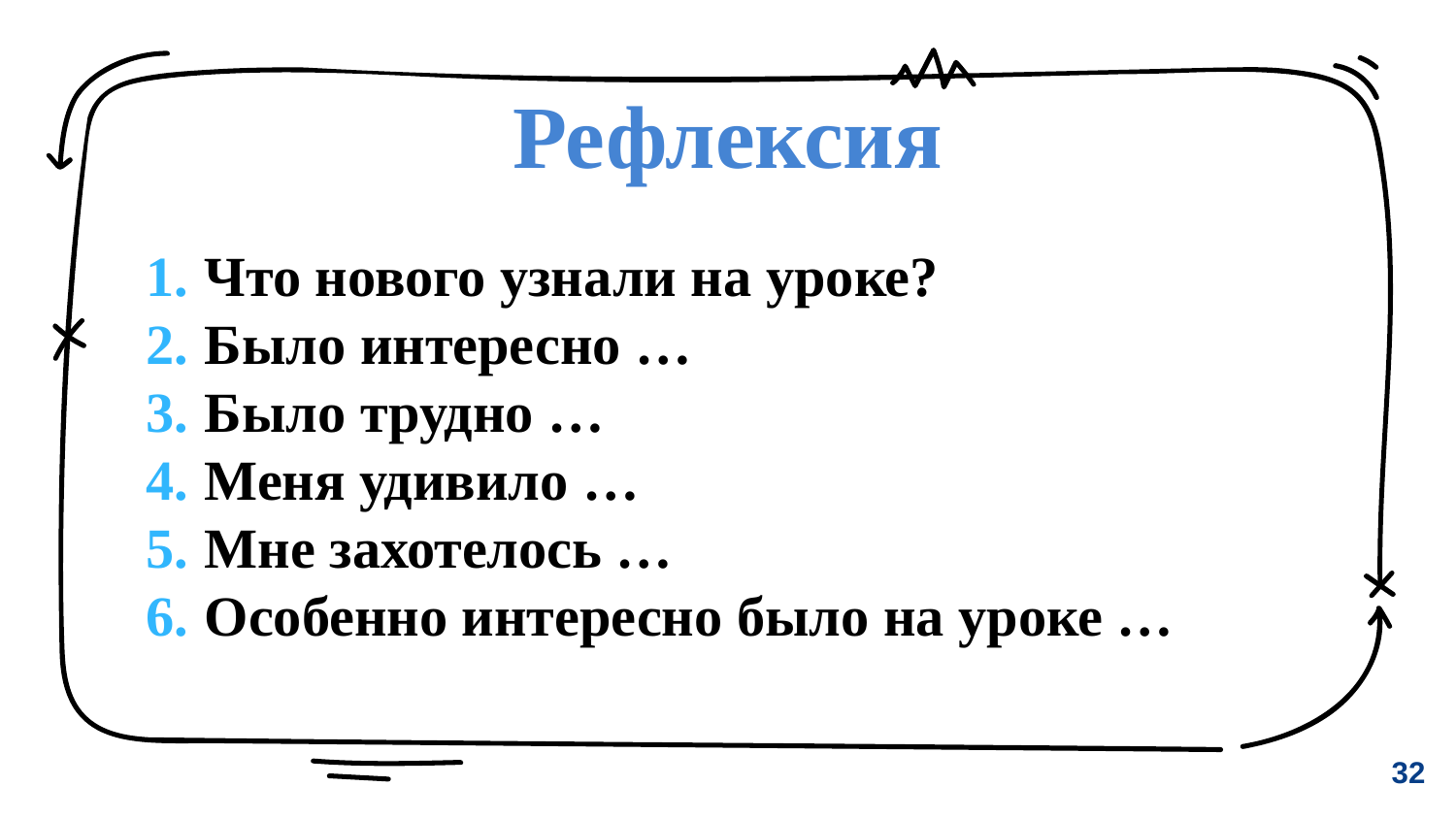

Рефлексия

Что нового узнали на уроке?
Было интересно …
Было трудно …
Меня удивило …
Мне захотелось …
Особенно интересно было на уроке …

32